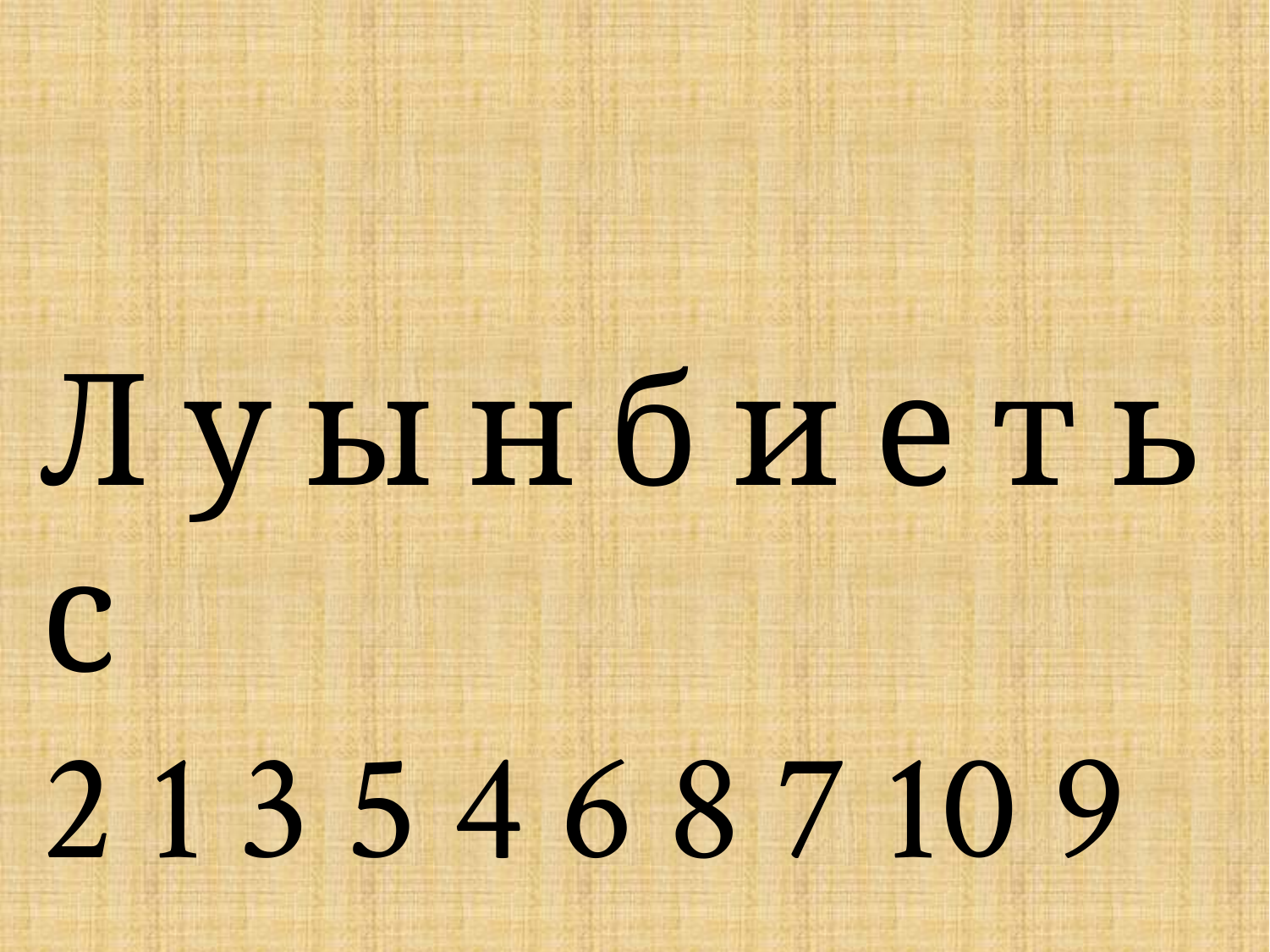

Л у ы н б и е т ь  с
2 1 3 5 4 6 8 7 10 9